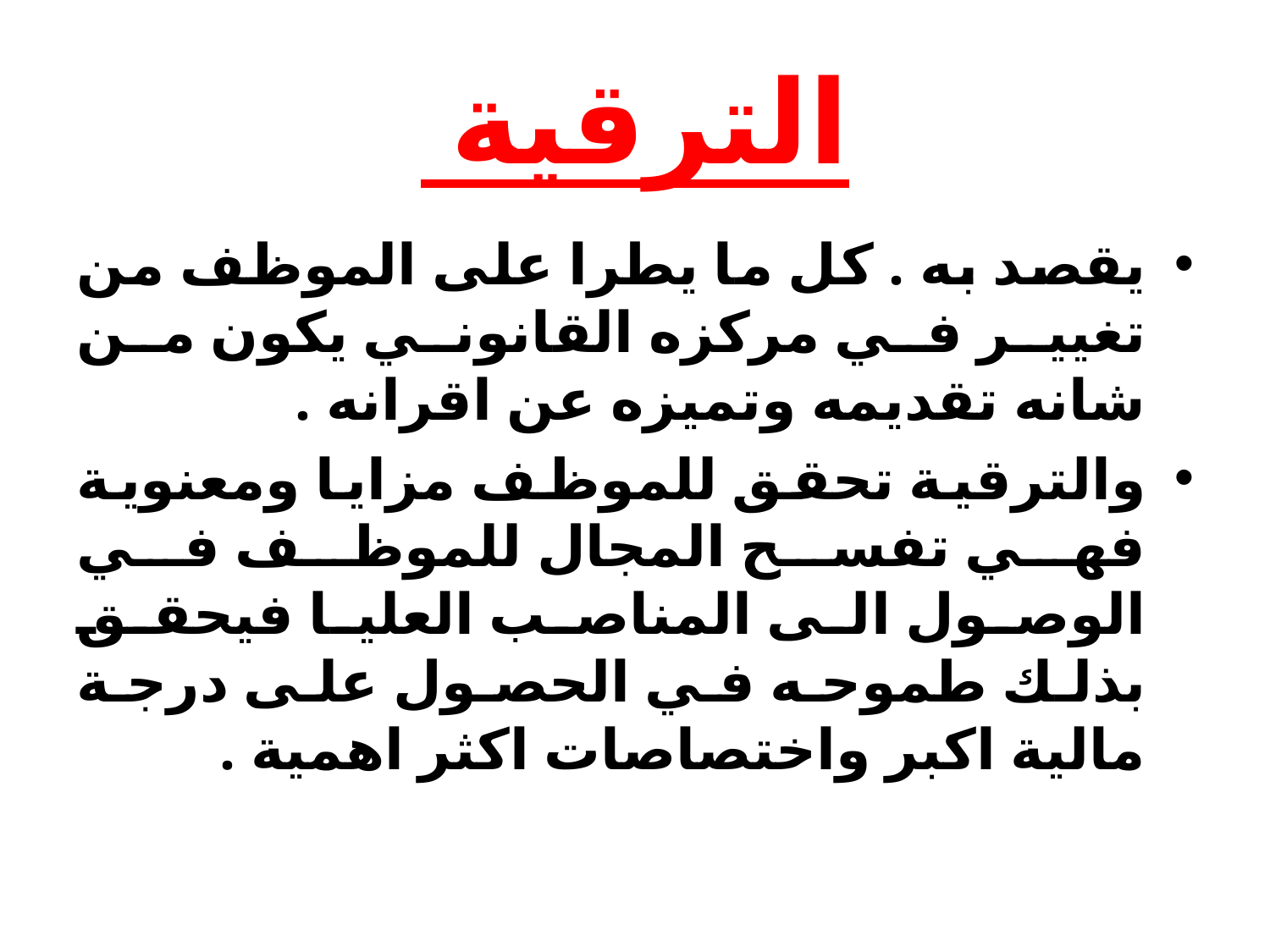

# الترقية
يقصد به . كل ما يطرا على الموظف من تغيير في مركزه القانوني يكون من شانه تقديمه وتميزه عن اقرانه .
والترقية تحقق للموظف مزايا ومعنوية فهي تفسح المجال للموظف في الوصول الى المناصب العليا فيحقق بذلك طموحه في الحصول على درجة مالية اكبر واختصاصات اكثر اهمية .